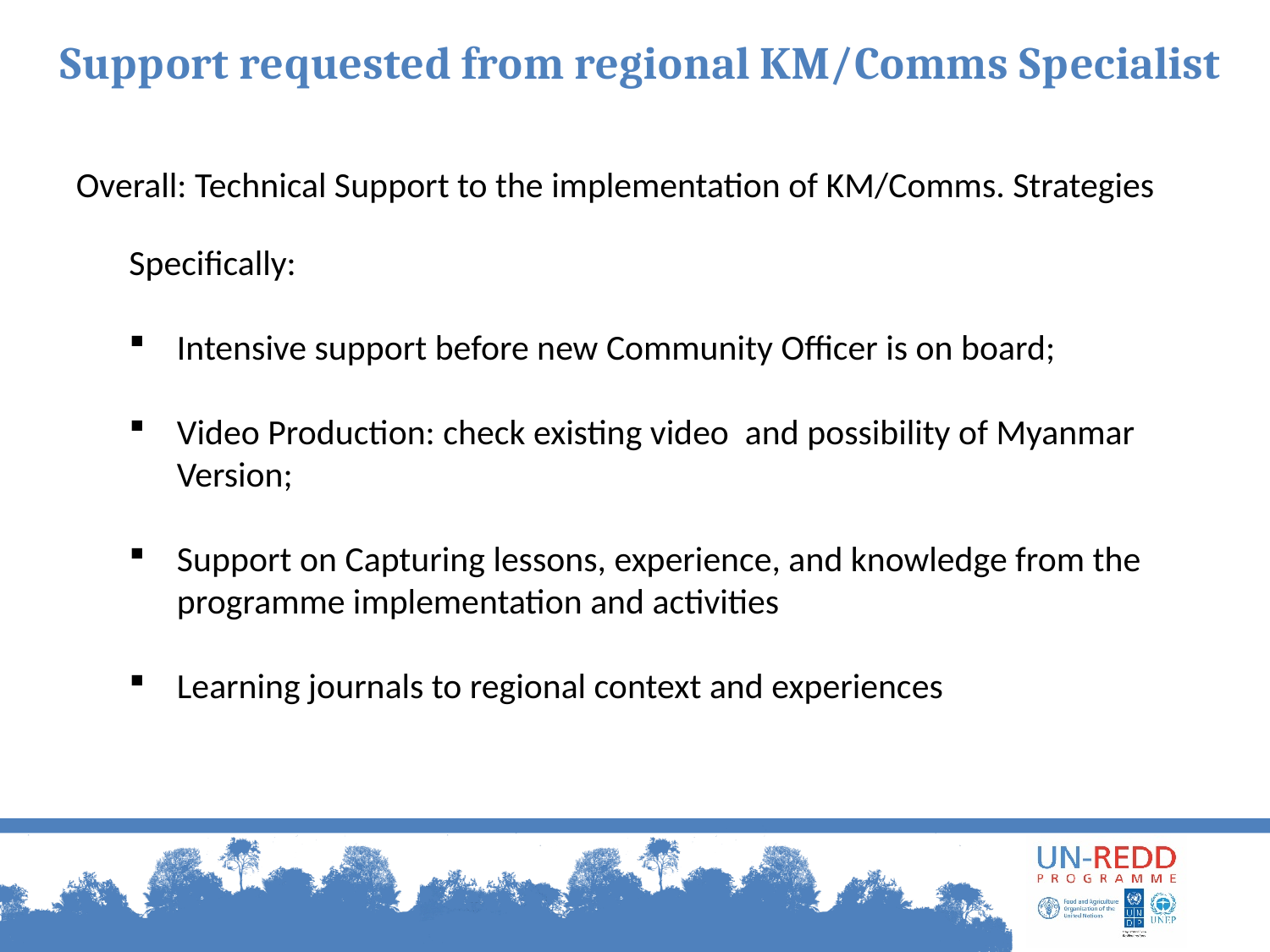

# Support requested from regional KM/Comms Specialist
Overall: Technical Support to the implementation of KM/Comms. Strategies
Specifically:

Intensive support before new Community Officer is on board;

Video Production: check existing video  and possibility of Myanmar Version;

Support on Capturing lessons, experience, and knowledge from the programme implementation and activities

Learning journals to regional context and experiences